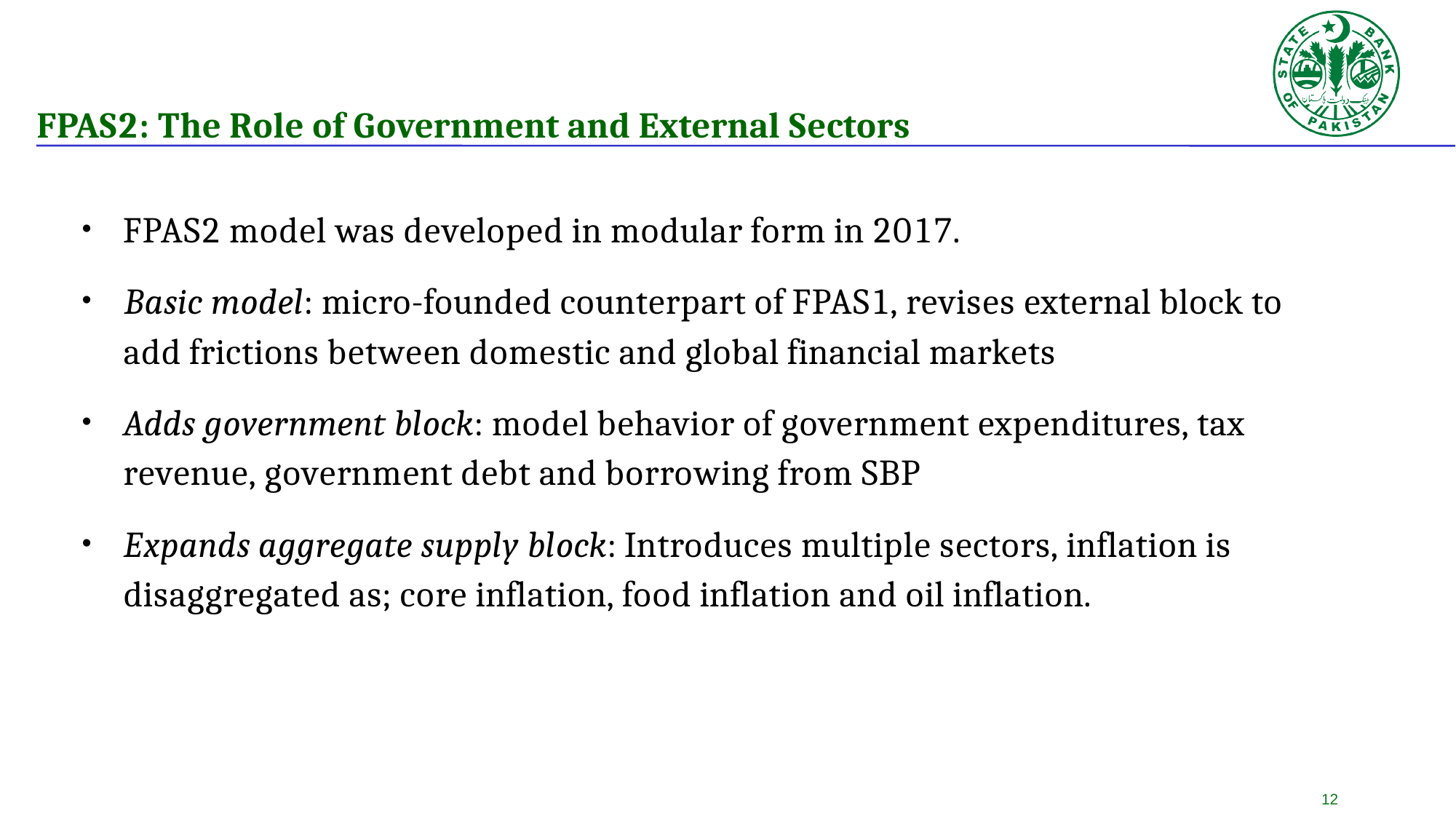

FPAS2: The Role of Government and External Sectors
FPAS2 model was developed in modular form in 2017.
Basic model: micro-founded counterpart of FPAS1, revises external block to add frictions between domestic and global financial markets
Adds government block: model behavior of government expenditures, tax revenue, government debt and borrowing from SBP
Expands aggregate supply block: Introduces multiple sectors, inflation is disaggregated as; core inflation, food inflation and oil inflation.
12